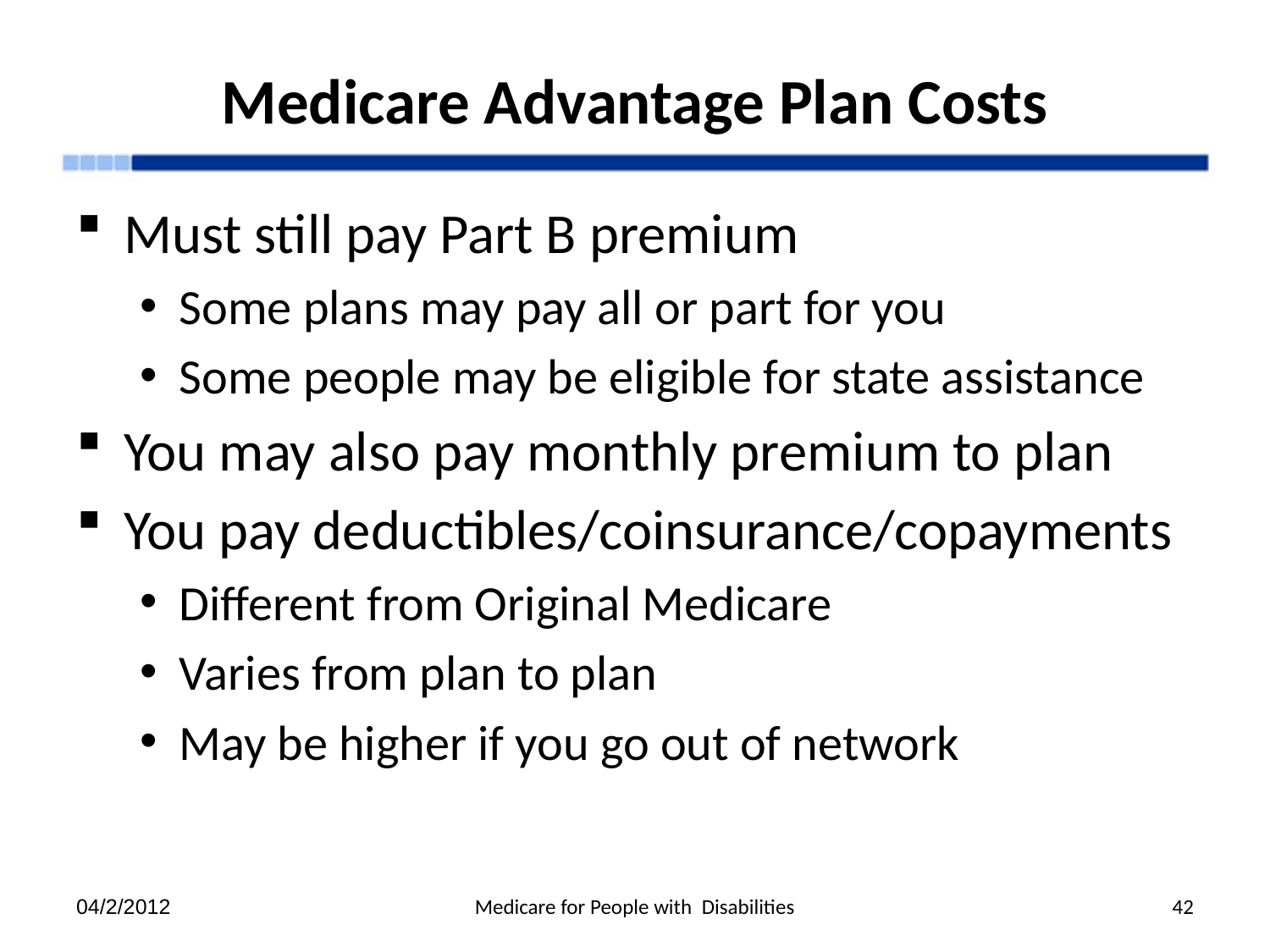

# Medicare Advantage Plan Costs
Must still pay Part B premium
Some plans may pay all or part for you
Some people may be eligible for state assistance
You may also pay monthly premium to plan
You pay deductibles/coinsurance/copayments
Different from Original Medicare
Varies from plan to plan
May be higher if you go out of network
04/2/2012
Medicare for People with  Disabilities
42